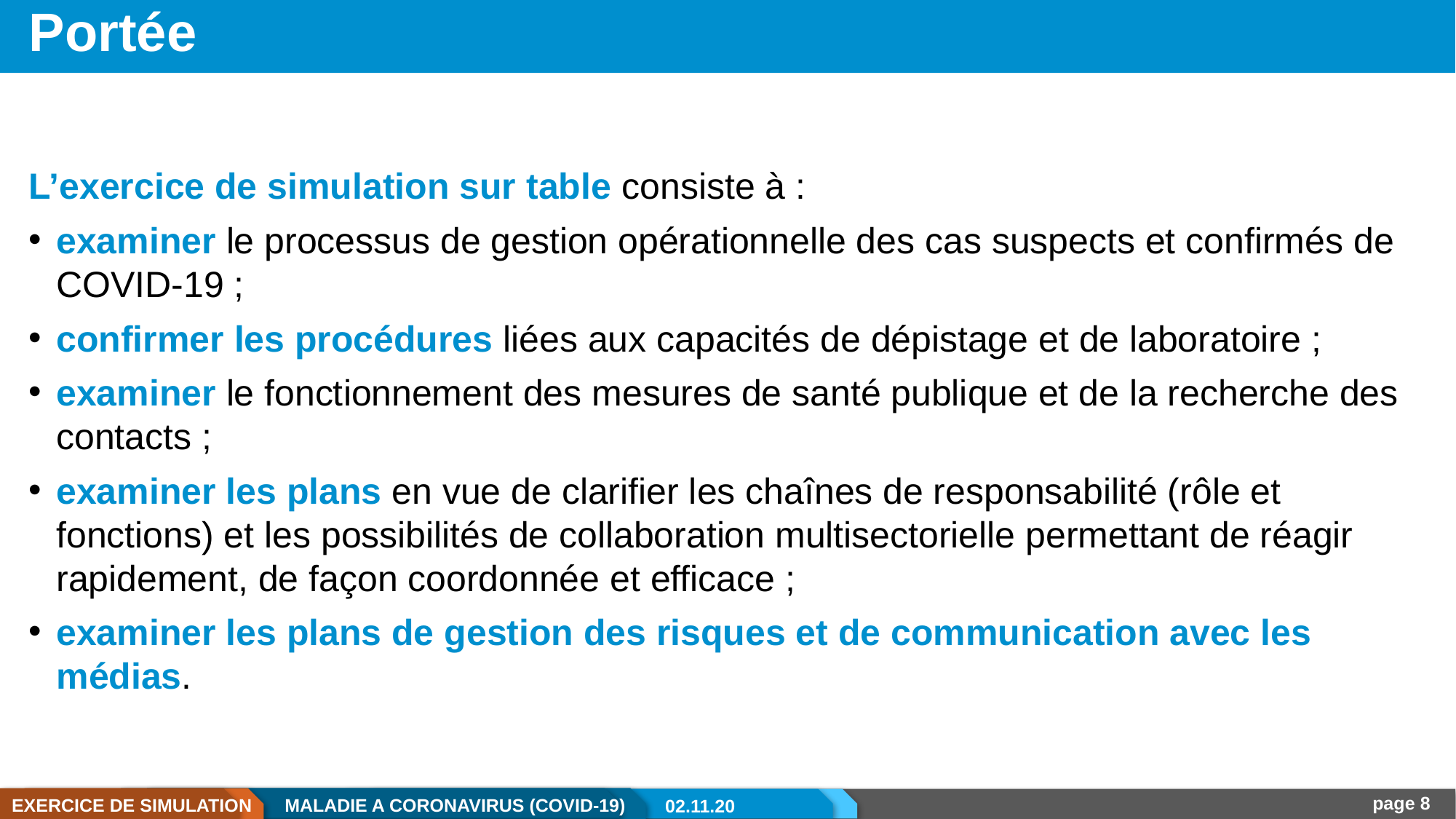

# Portée

L’exercice de simulation sur table consiste à :
examiner le processus de gestion opérationnelle des cas suspects et confirmés de COVID-19 ;
confirmer les procédures liées aux capacités de dépistage et de laboratoire ;
examiner le fonctionnement des mesures de santé publique et de la recherche des contacts ;
examiner les plans en vue de clarifier les chaînes de responsabilité (rôle et fonctions) et les possibilités de collaboration multisectorielle permettant de réagir rapidement, de façon coordonnée et efficace ;
examiner les plans de gestion des risques et de communication avec les médias.
02.11.20